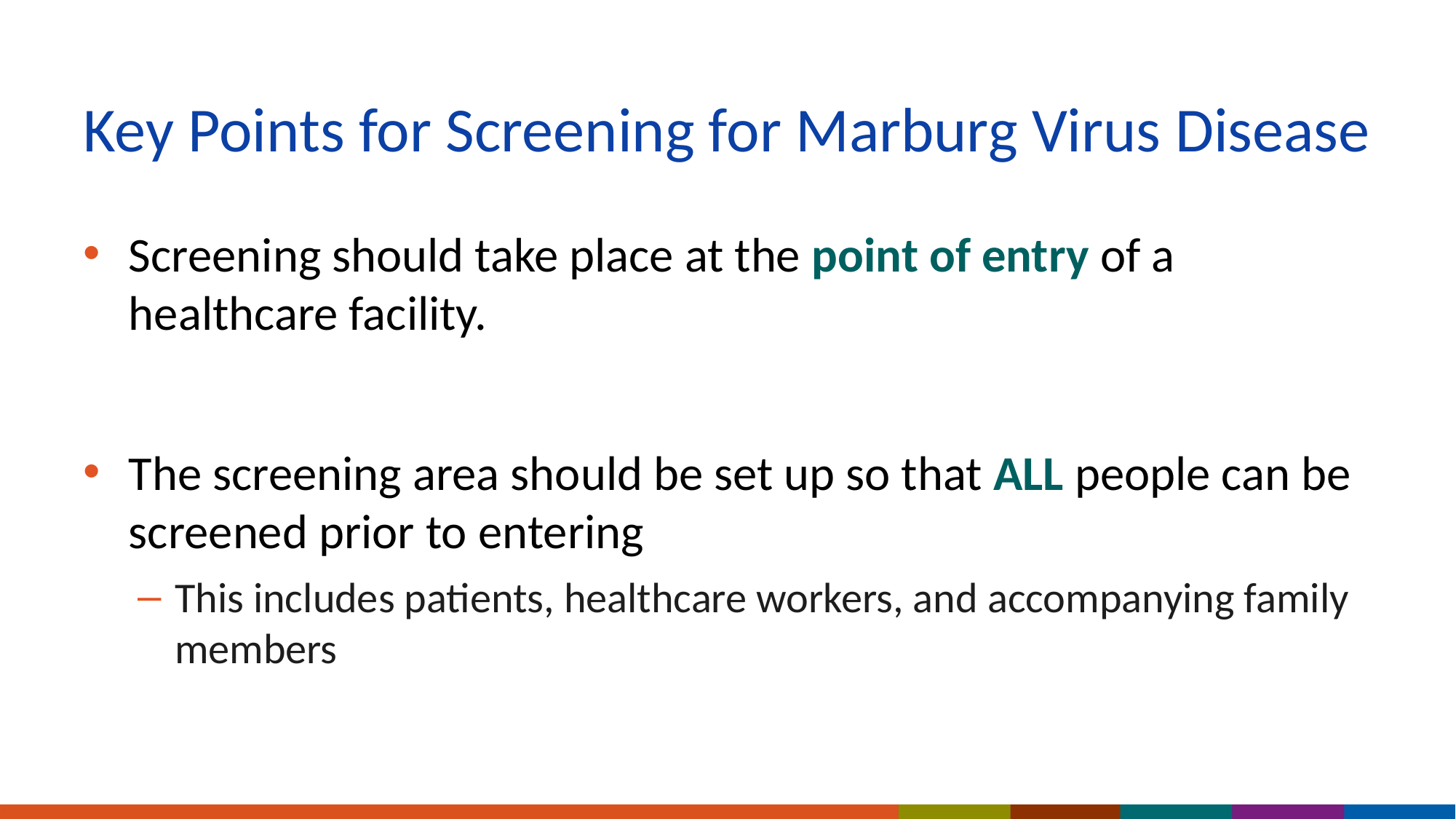

# Key Points for Screening for Marburg Virus Disease
Screening should take place at the point of entry of a healthcare facility.

The screening area should be set up so that ALL people can be screened prior to entering
This includes patients, healthcare workers, and accompanying family members